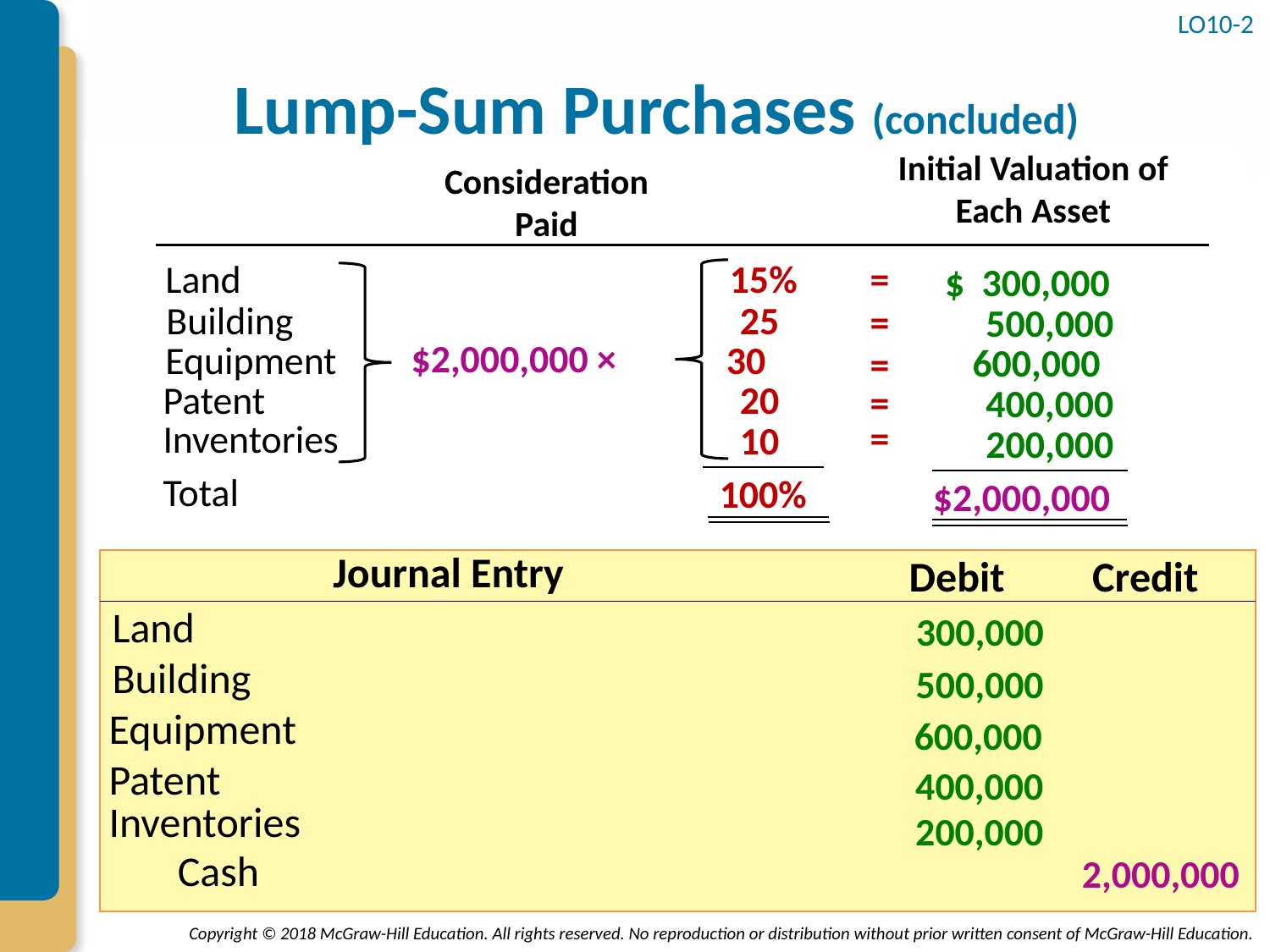

LO10-2
# Lump-Sum Purchases (concluded)
Initial Valuation of Each Asset
Consideration Paid
Land
    15%
 =
$  300,000

Building
25
 =
500,000
$2,000,000 ×
Equipment
       30
       600,000
 =
Patent
20
 =
400,000
 =
Inventories
10
200,000
Total
100%
$2,000,000
Journal Entry
Credit
Debit

Land
300,000
Building
500,000
Equipment
600,000
Patent
400,000
Inventories
200,000
Cash
2,000,000